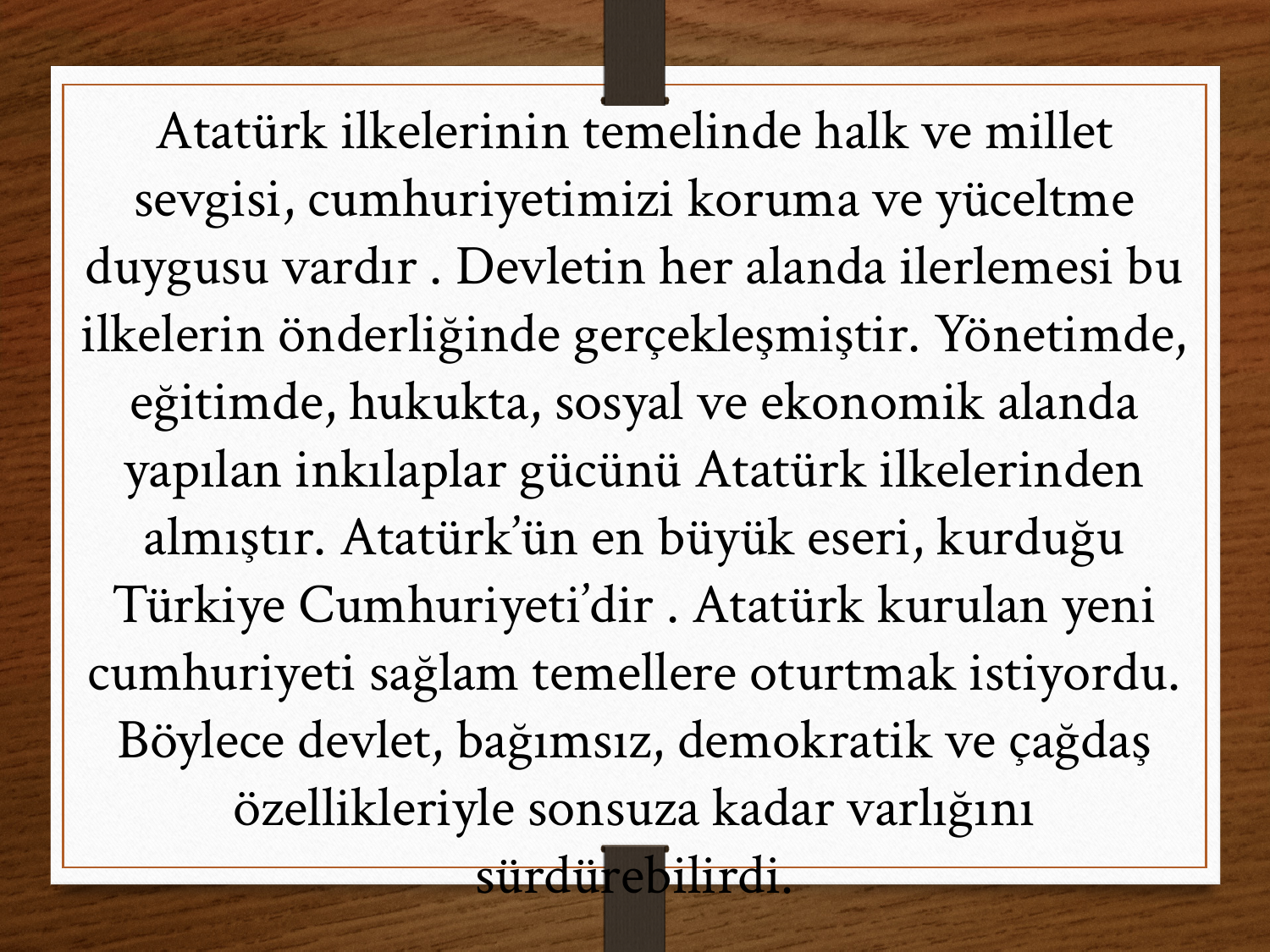

Atatürk ilkelerinin temelinde halk ve millet sevgisi, cumhuriyetimizi koruma ve yüceltme duygusu vardır . Devletin her alanda ilerlemesi bu ilkelerin önderliğinde gerçekleşmiştir. Yönetimde, eğitimde, hukukta, sosyal ve ekonomik alanda yapılan inkılaplar gücünü Atatürk ilkelerinden almıştır. Atatürk’ün en büyük eseri, kurduğu Türkiye Cumhuriyeti’dir . Atatürk kurulan yeni cumhuriyeti sağlam temellere oturtmak istiyordu. Böylece devlet, bağımsız, demokratik ve çağdaş özellikleriyle sonsuza kadar varlığını sürdürebilirdi.